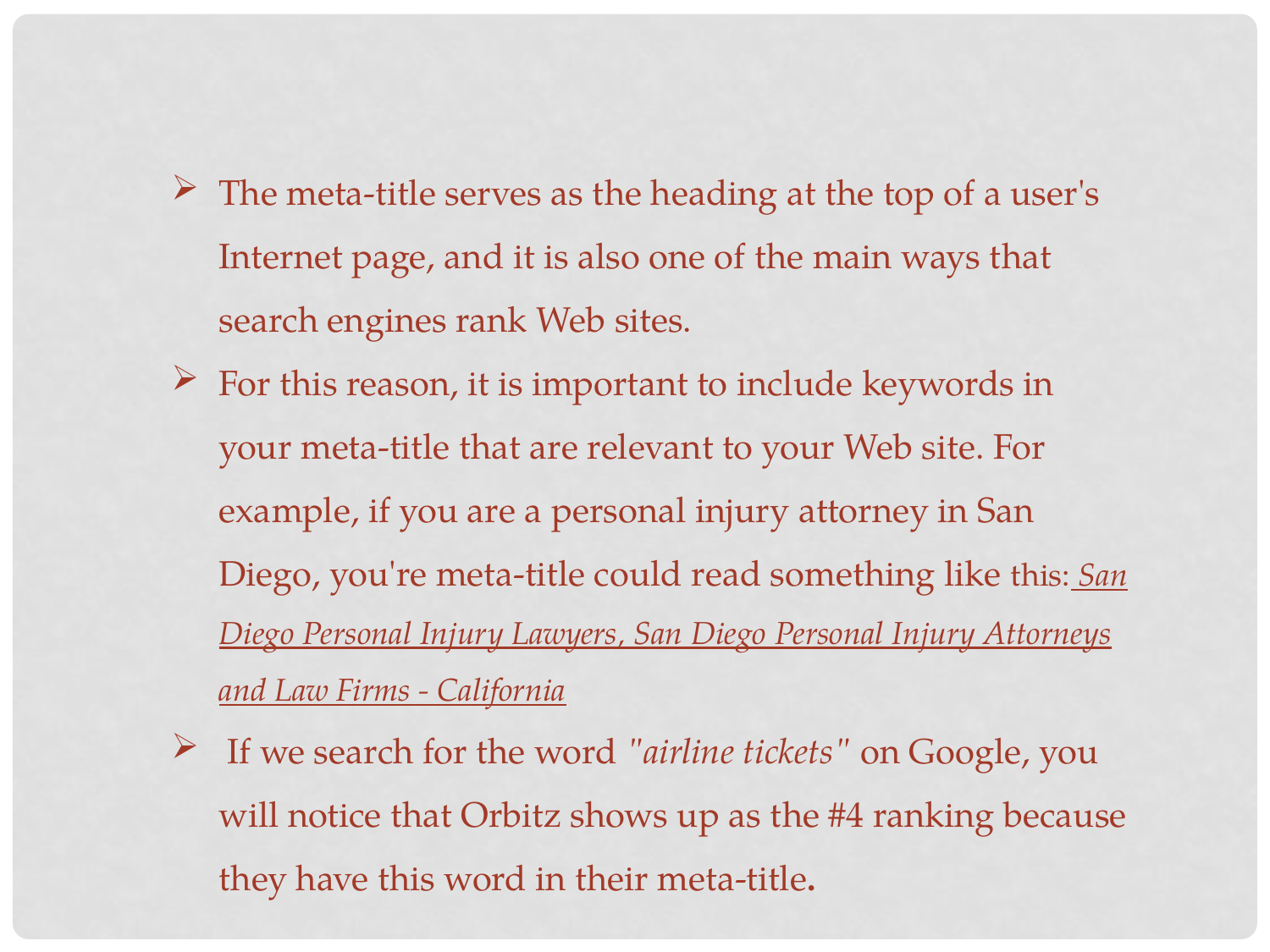

The meta-title serves as the heading at the top of a user's Internet page, and it is also one of the main ways that search engines rank Web sites.
For this reason, it is important to include keywords in your meta-title that are relevant to your Web site. For example, if you are a personal injury attorney in San Diego, you're meta-title could read something like this: San Diego Personal Injury Lawyers, San Diego Personal Injury Attorneys and Law Firms - California
 If we search for the word "airline tickets" on Google, you will notice that Orbitz shows up as the #4 ranking because they have this word in their meta-title.